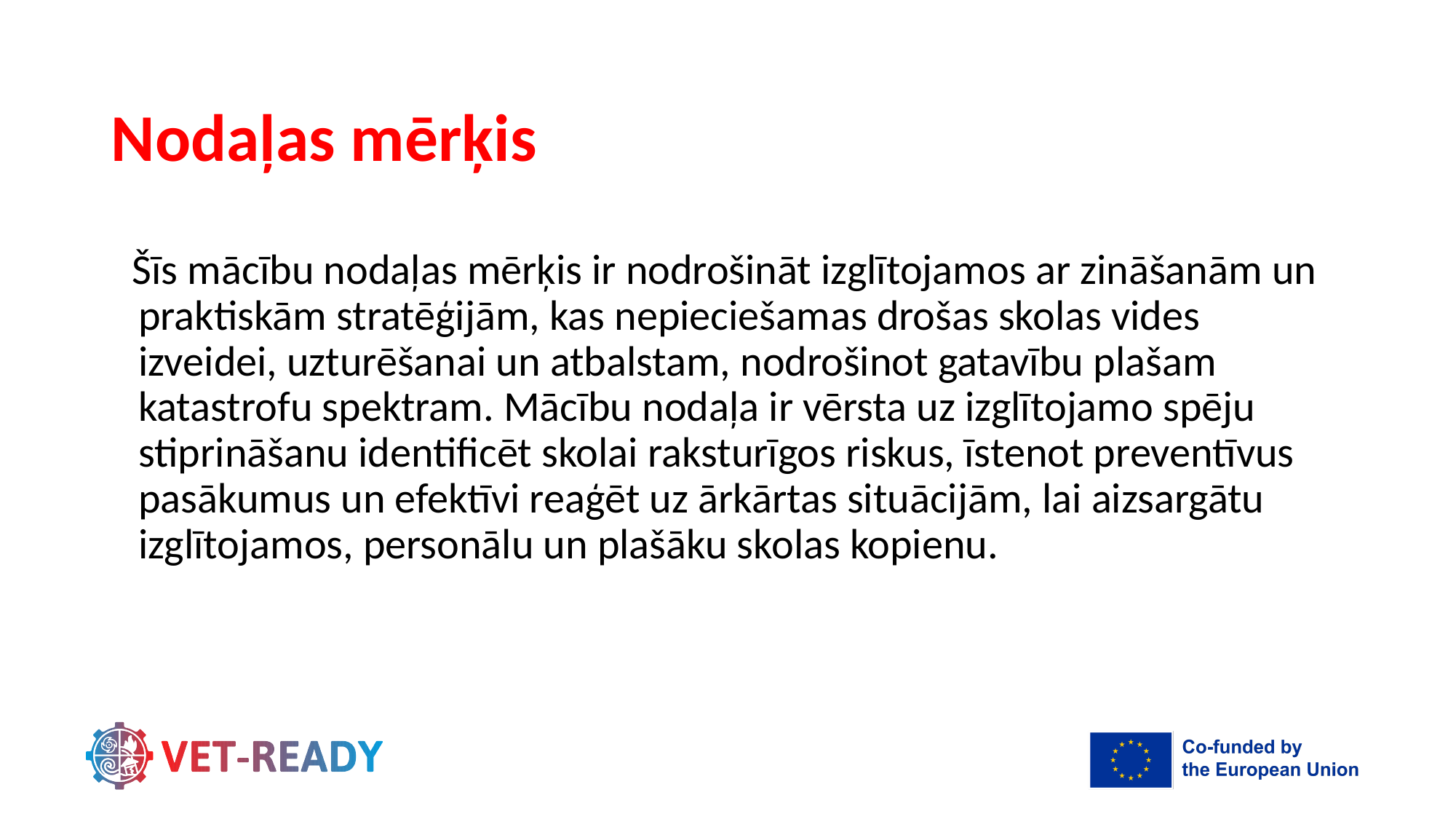

# Nodaļas mērķis
Šīs mācību nodaļas mērķis ir nodrošināt izglītojamos ar zināšanām un praktiskām stratēģijām, kas nepieciešamas drošas skolas vides izveidei, uzturēšanai un atbalstam, nodrošinot gatavību plašam katastrofu spektram. Mācību nodaļa ir vērsta uz izglītojamo spēju stiprināšanu identificēt skolai raksturīgos riskus, īstenot preventīvus pasākumus un efektīvi reaģēt uz ārkārtas situācijām, lai aizsargātu izglītojamos, personālu un plašāku skolas kopienu.